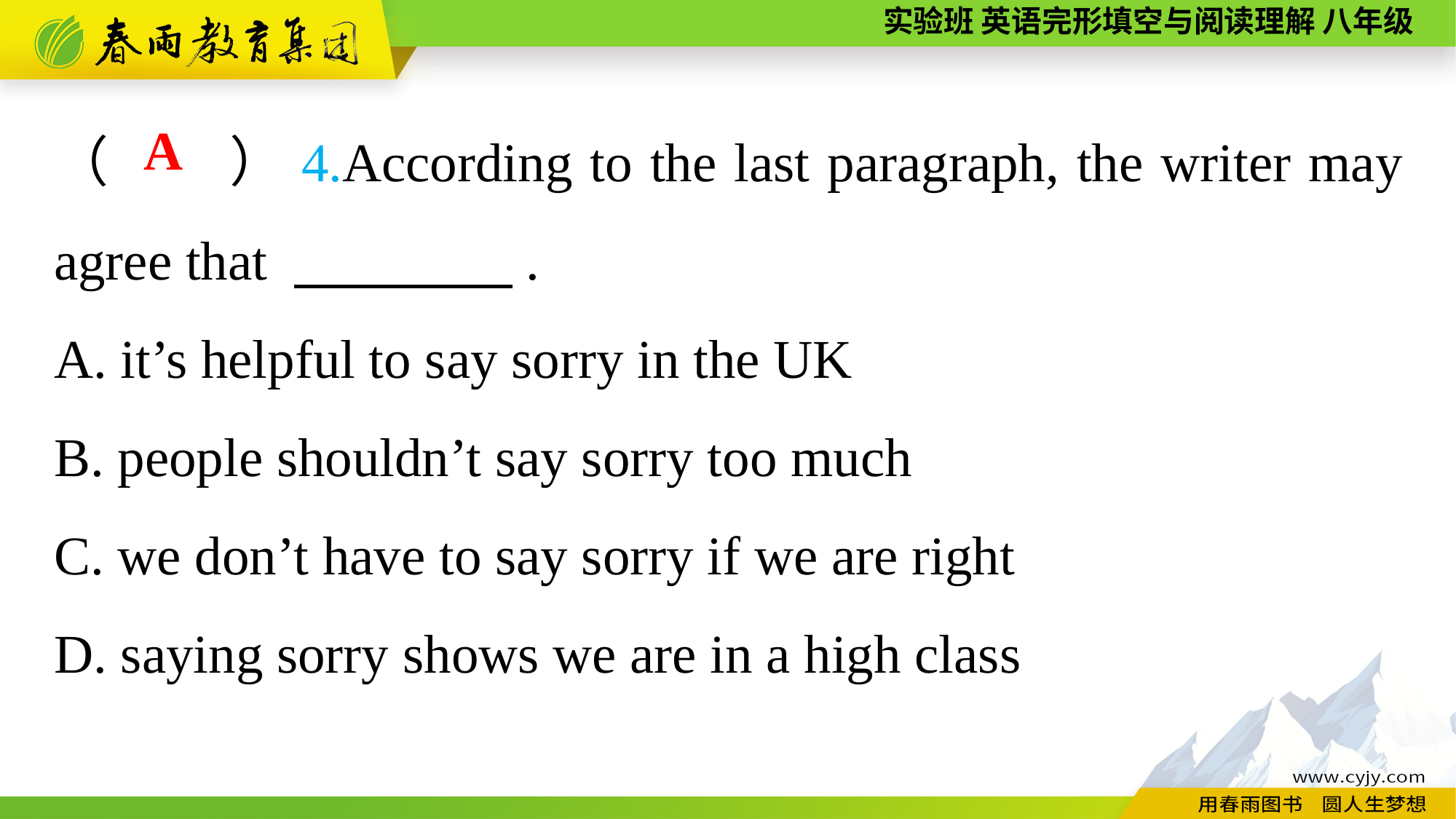

（　　）4.According to the last paragraph, the writer may agree that 　　　　.
A. it’s helpful to say sorry in the UK
B. people shouldn’t say sorry too much
C. we don’t have to say sorry if we are right
D. saying sorry shows we are in a high class
A